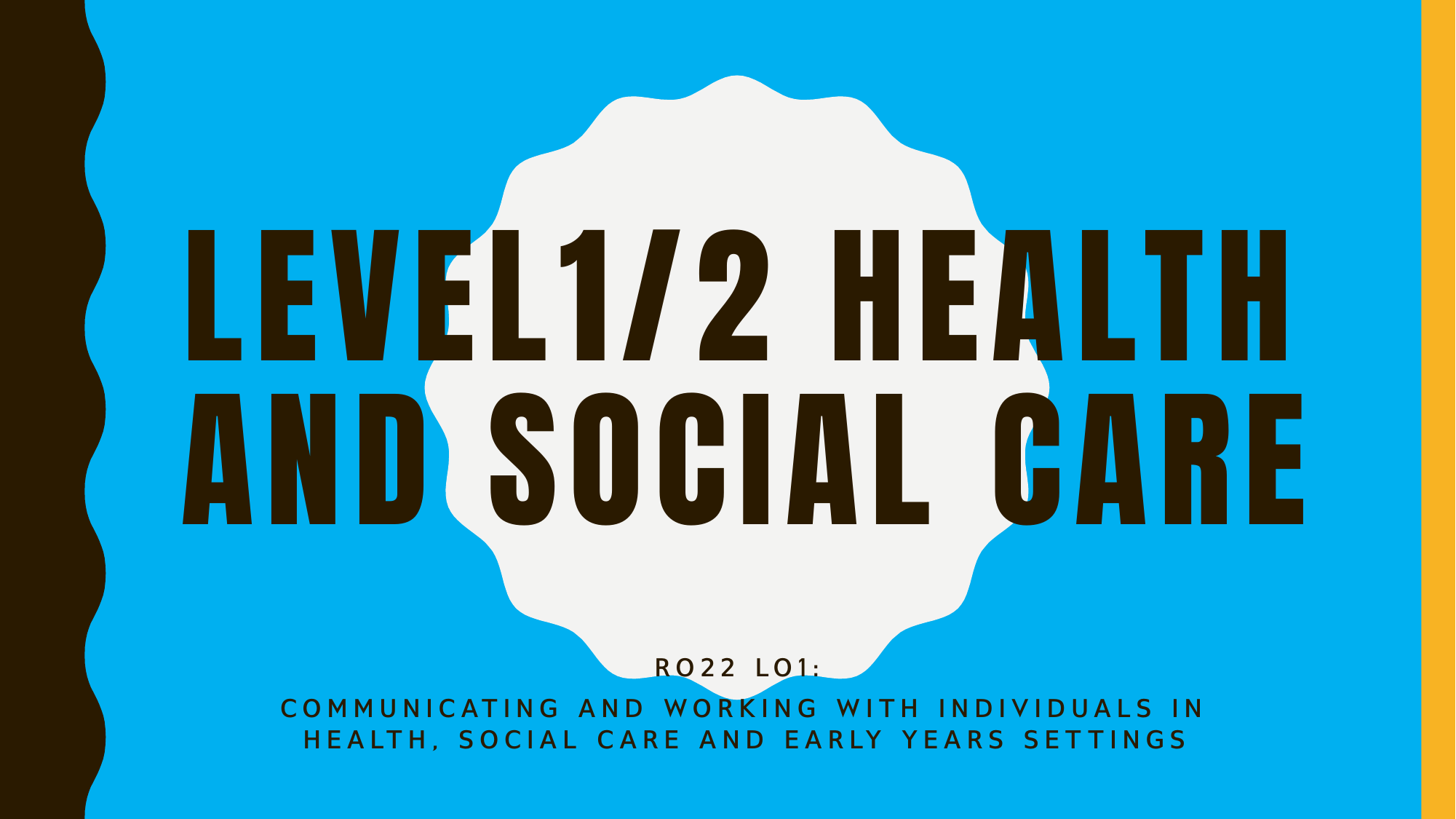

# LEvel1/2 Health and Social Care
Ro22 LO1:
Communicating and working with individuals in health, social care and early years settings